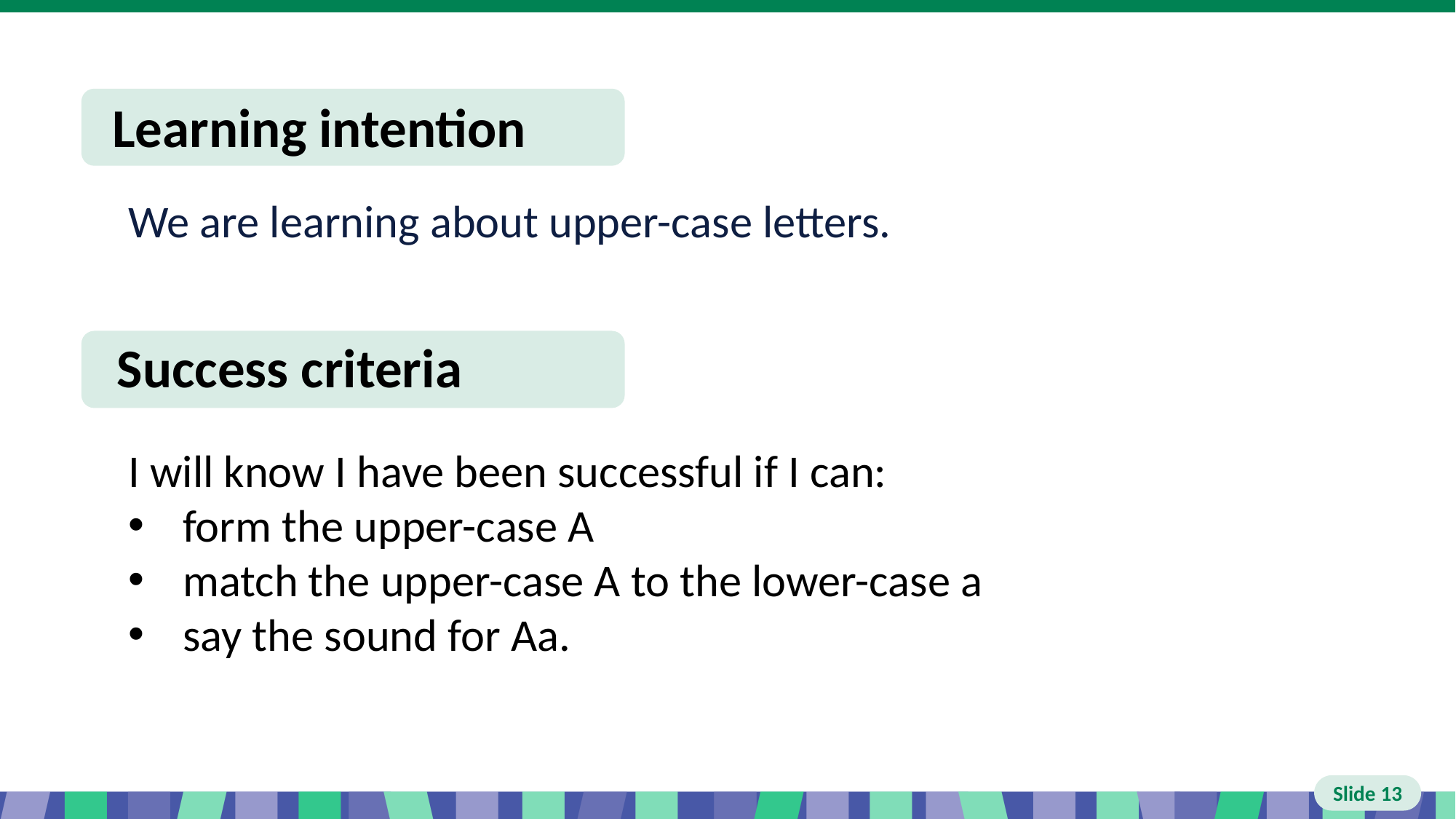

# Slide 13 Learning intention and success criteria
We are learning about upper-case letters.

I will know I have been successful if I can:
form the upper-case A
match the upper-case A to the lower-case a
say the sound for Aa.